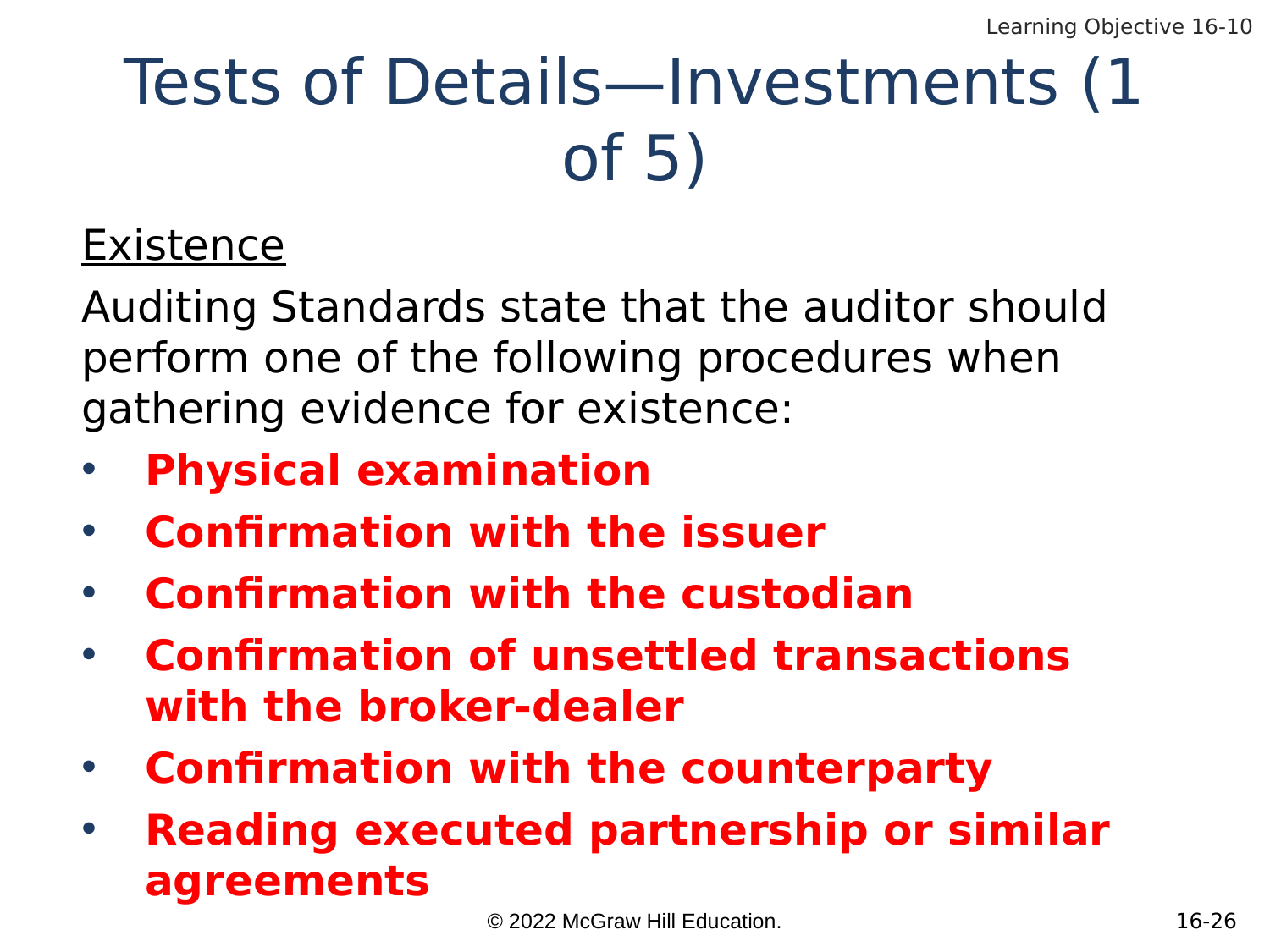

Learning Objective 16-10
# Tests of Details—Investments (1 of 5)
Existence
Auditing Standards state that the auditor should perform one of the following procedures when gathering evidence for existence:
Physical examination
Confirmation with the issuer
Confirmation with the custodian
Confirmation of unsettled transactions with the broker-dealer
Confirmation with the counterparty
Reading executed partnership or similar agreements